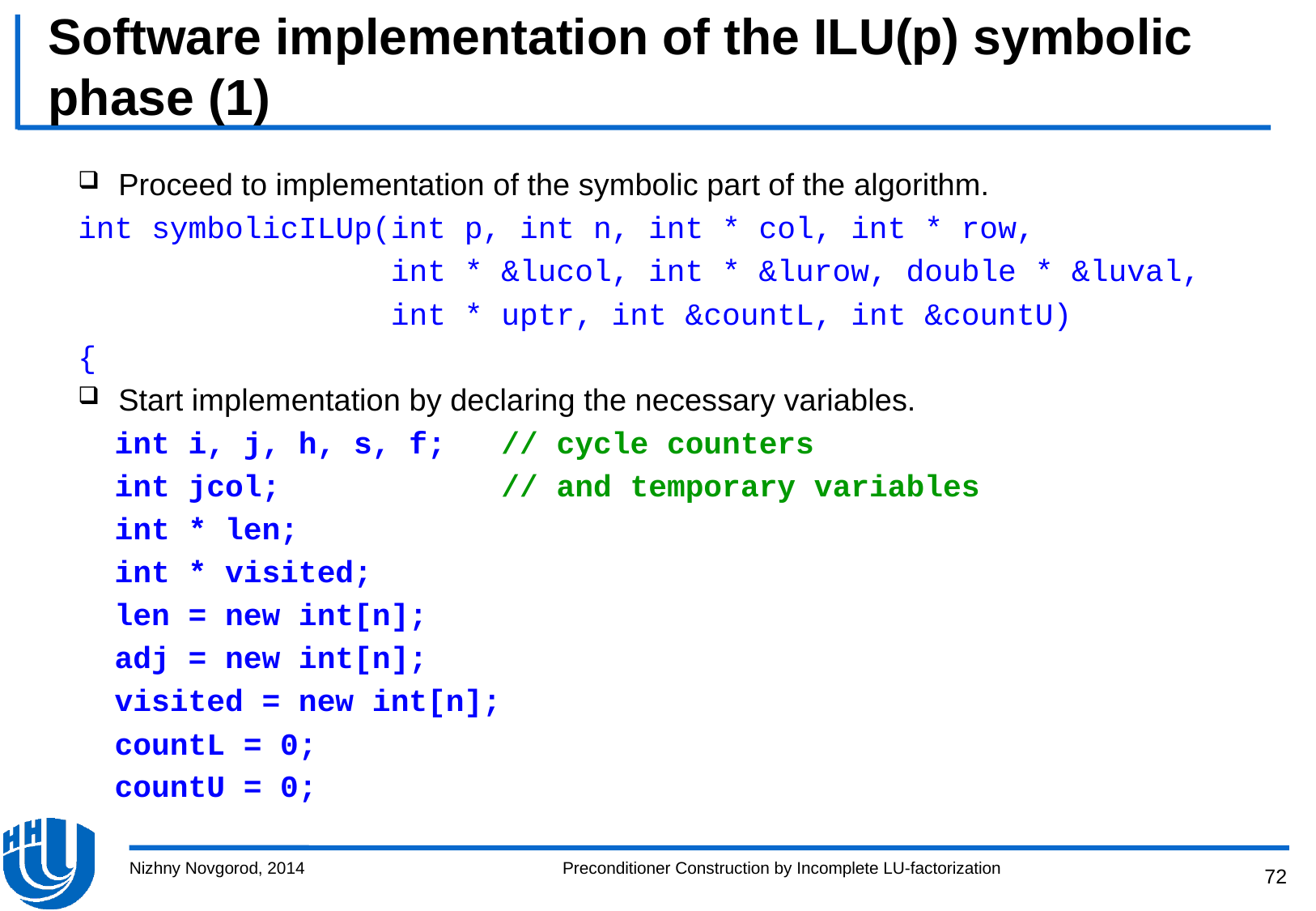

# Software implementation of the ILU(p) symbolic phase (1)
Proceed to implementation of the symbolic part of the algorithm.
int symbolicILUp(int p, int n, int * col, int * row,
                 int * &lucol, int * &lurow, double * &luval,
                 int * uptr, int &countL, int &countU)
{
Start implementation by declaring the necessary variables.
  int i, j, h, s, f;   // cycle counters
  int jcol;            // and temporary variables
  int * len;
  int * visited;
  len = new int[n];
  adj = new int[n];
  visited = new int[n];
  countL = 0;
  countU = 0;

Nizhny Novgorod, 2014
Preconditioner Construction by Incomplete LU-factorization